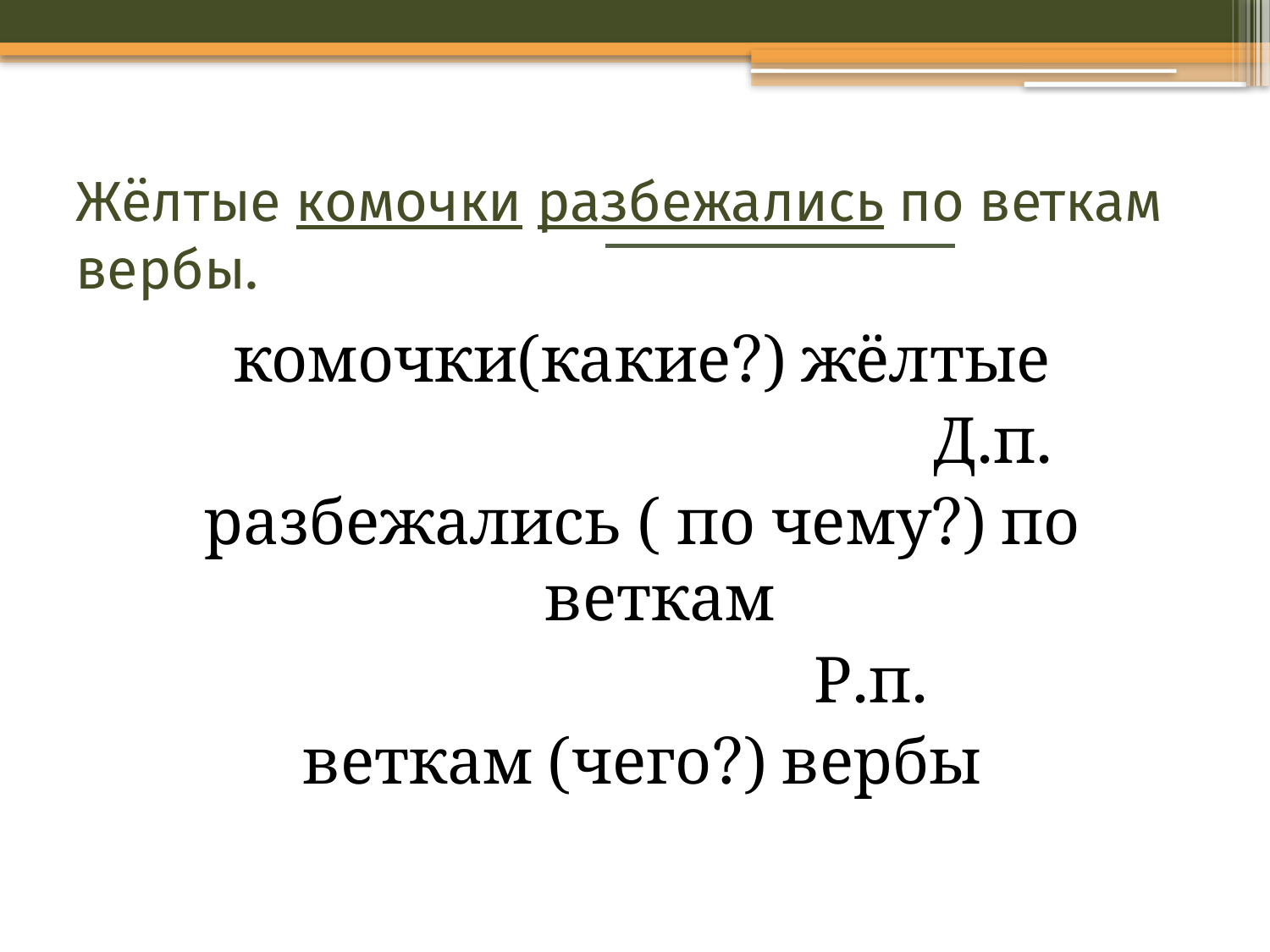

# Жёлтые комочки разбежались по веткам вербы.
комочки(какие?) жёлтые
                                              Д.п.
разбежались ( по чему?) по веткам
                              Р.п.
веткам (чего?) вербы